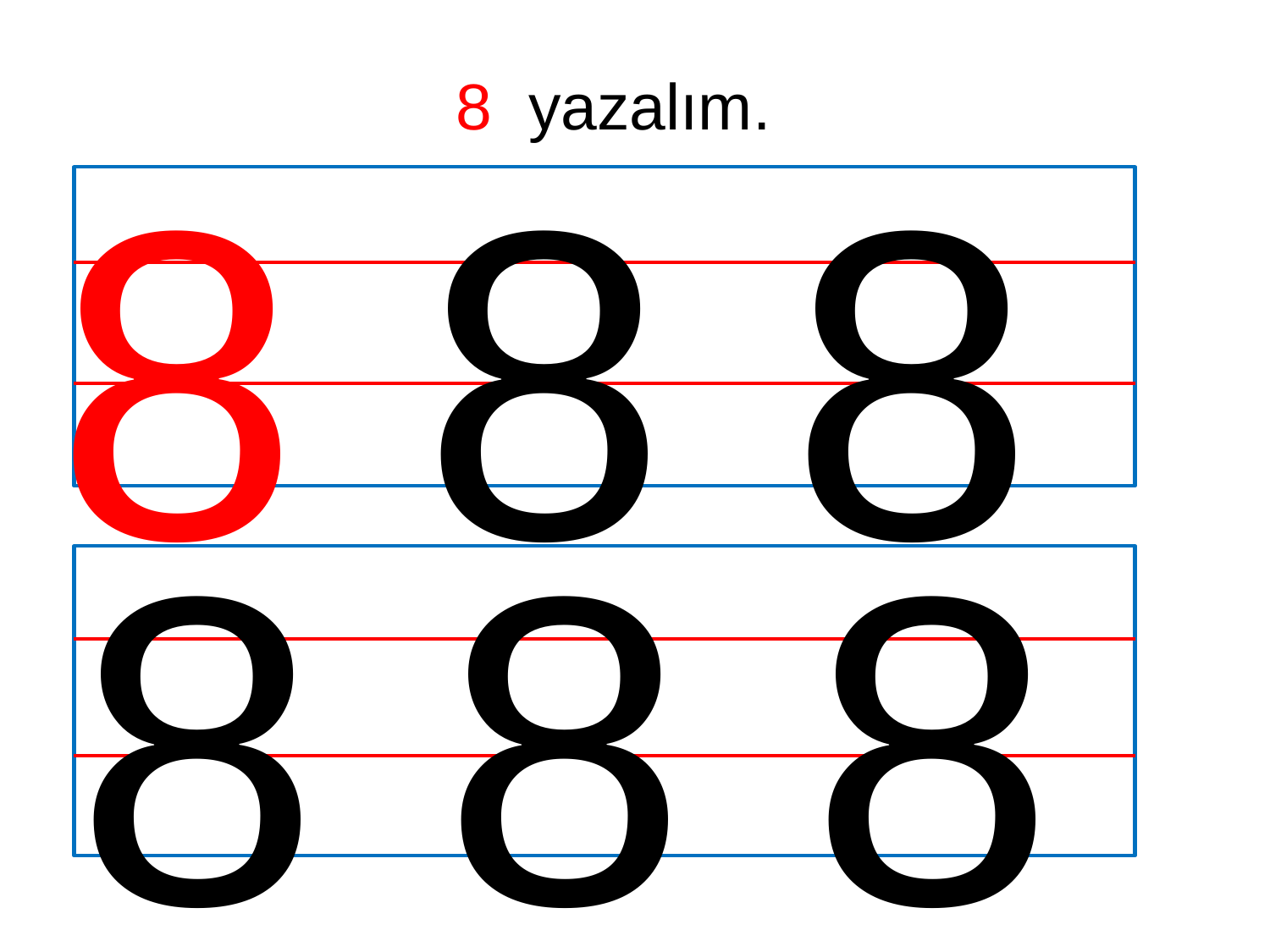

8  yazalım.
8 8 8

8 8 8